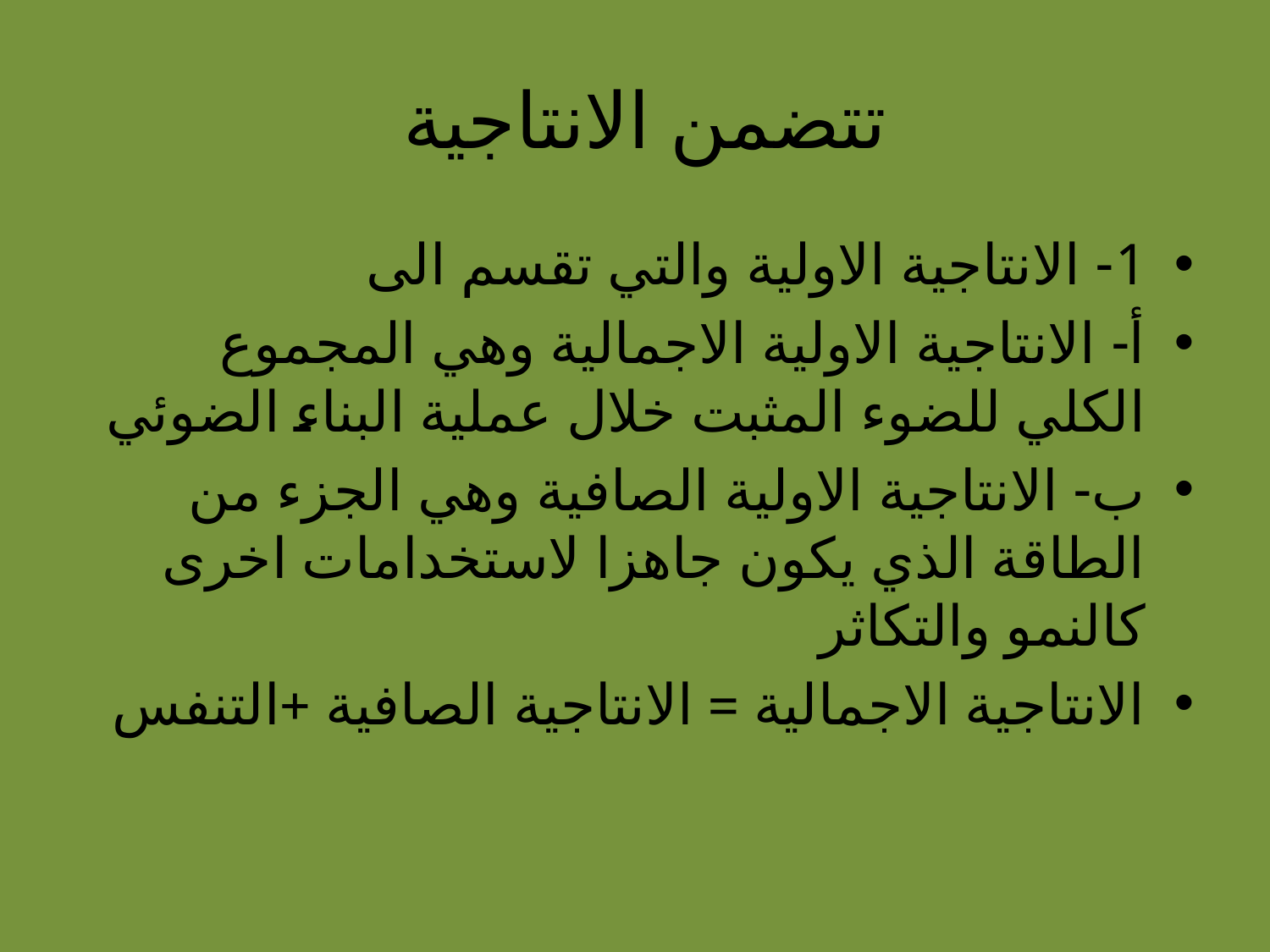

# تتضمن الانتاجية
1- الانتاجية الاولية والتي تقسم الى
أ- الانتاجية الاولية الاجمالية وهي المجموع الكلي للضوء المثبت خلال عملية البناء الضوئي
ب- الانتاجية الاولية الصافية وهي الجزء من الطاقة الذي يكون جاهزا لاستخدامات اخرى كالنمو والتكاثر
الانتاجية الاجمالية = الانتاجية الصافية +التنفس